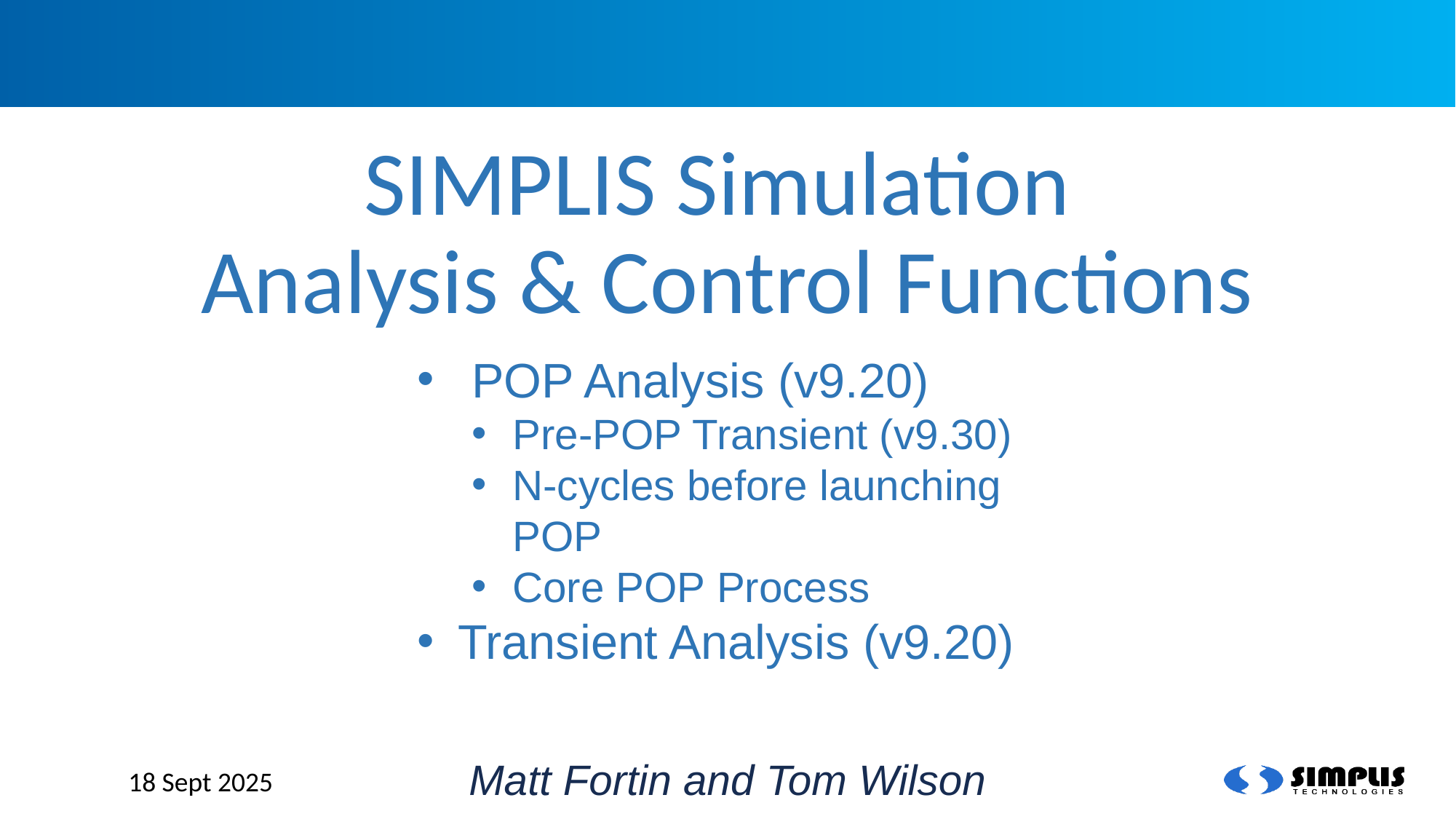

# SIMPLIS Simulation Analysis & Control Functions
POP Analysis (v9.20)
Pre-POP Transient (v9.30)
N-cycles before launching POP
Core POP Process
Transient Analysis (v9.20)

Matt Fortin and Tom Wilson

18 Sept 2025